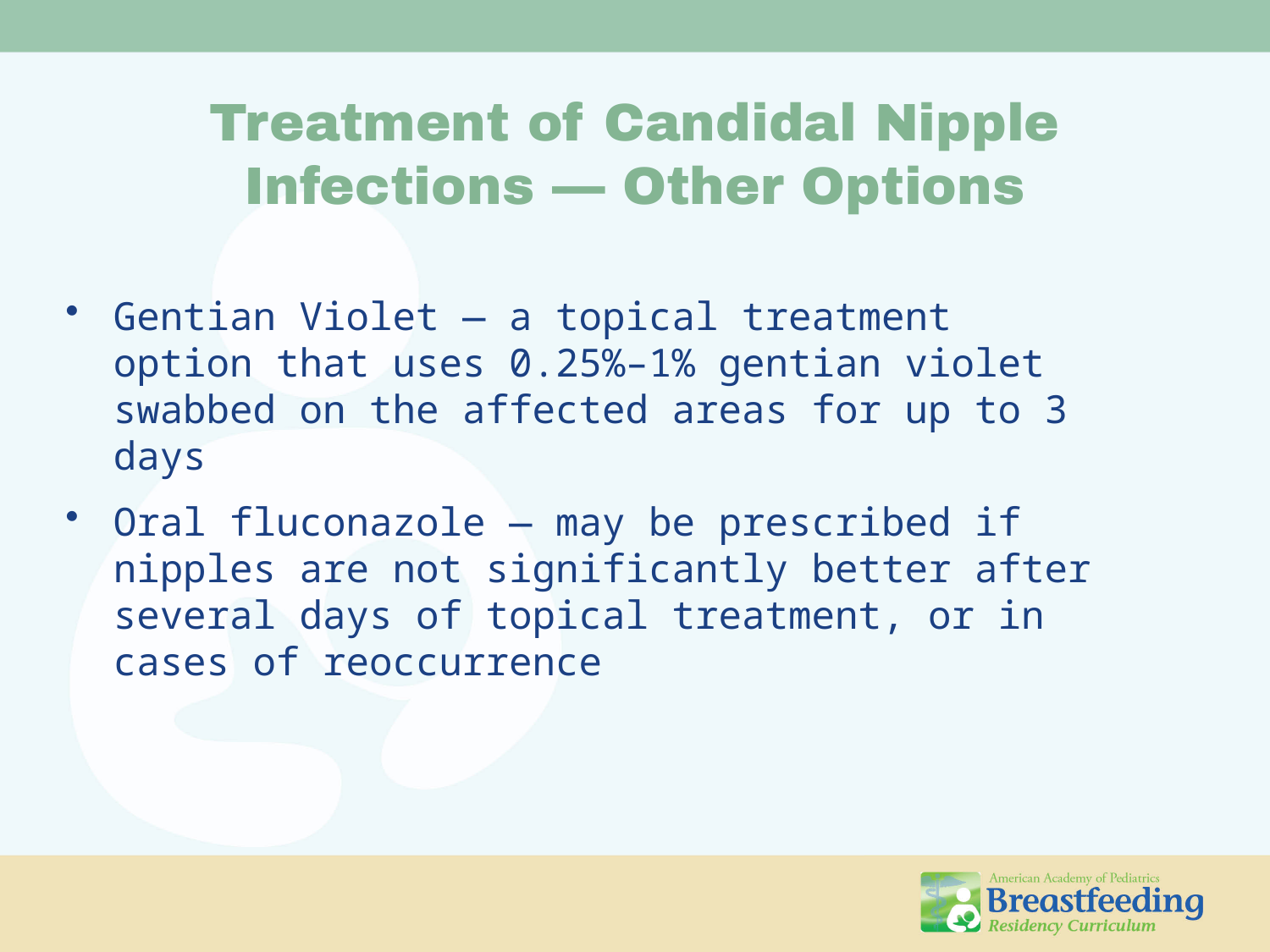

# Treatment of Candidal Nipple Infections — Other Options
Gentian Violet — a topical treatment option that uses 0.25%–1% gentian violet swabbed on the affected areas for up to 3 days
Oral fluconazole — may be prescribed if nipples are not significantly better after several days of topical treatment, or in cases of reoccurrence